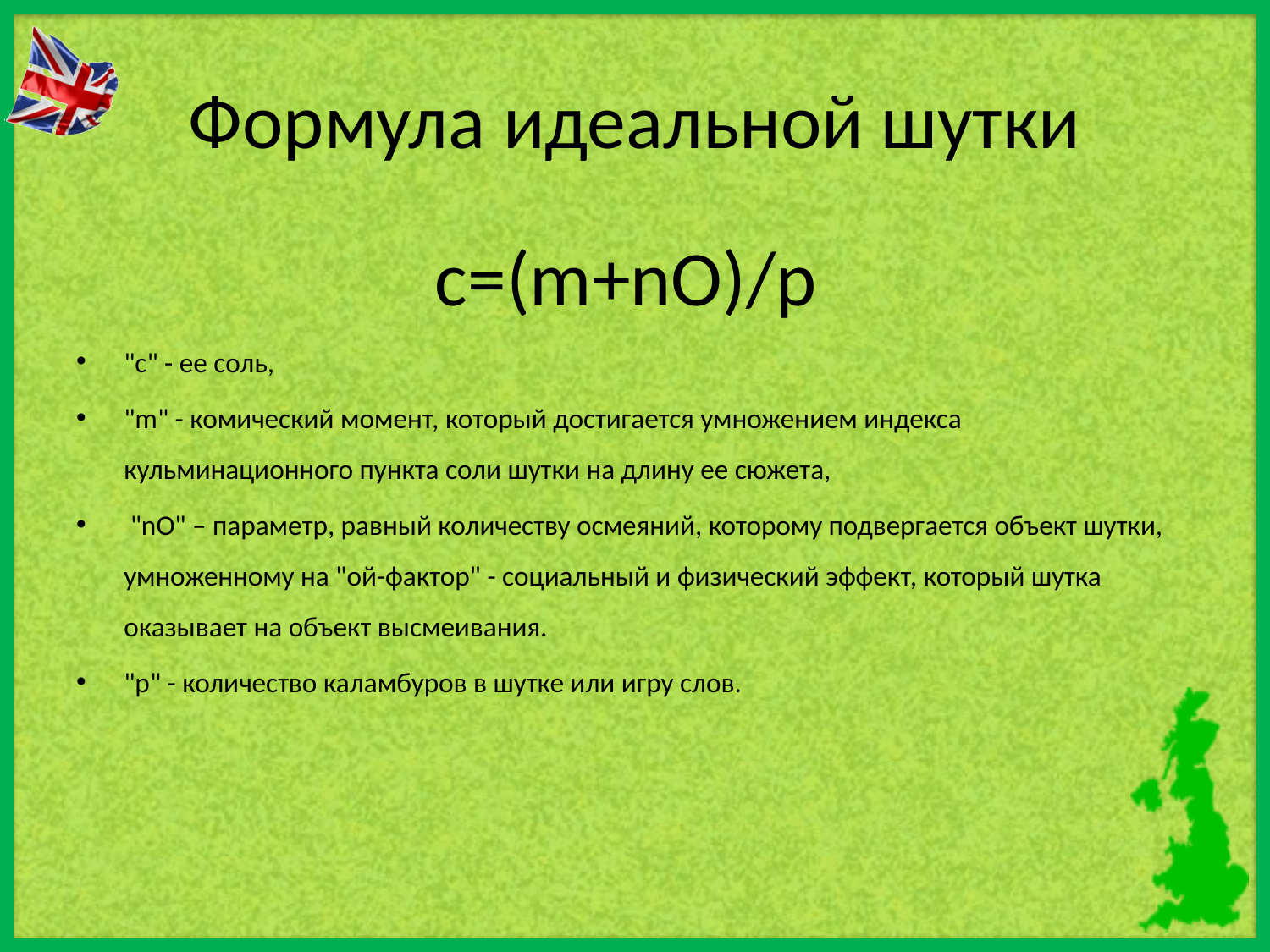

# Формула идеальной шутки
c=(m+nO)/p
"с" - ее соль,
"m" - комический момент, который достигается умножением индекса кульминационного пункта соли шутки на длину ее сюжета,
 "nO" – параметр, равный количеству осмеяний, которому подвергается объект шутки, умноженному на "ой-фактор" - социальный и физический эффект, который шутка оказывает на объект высмеивания.
"p" - количество каламбуров в шутке или игру слов.